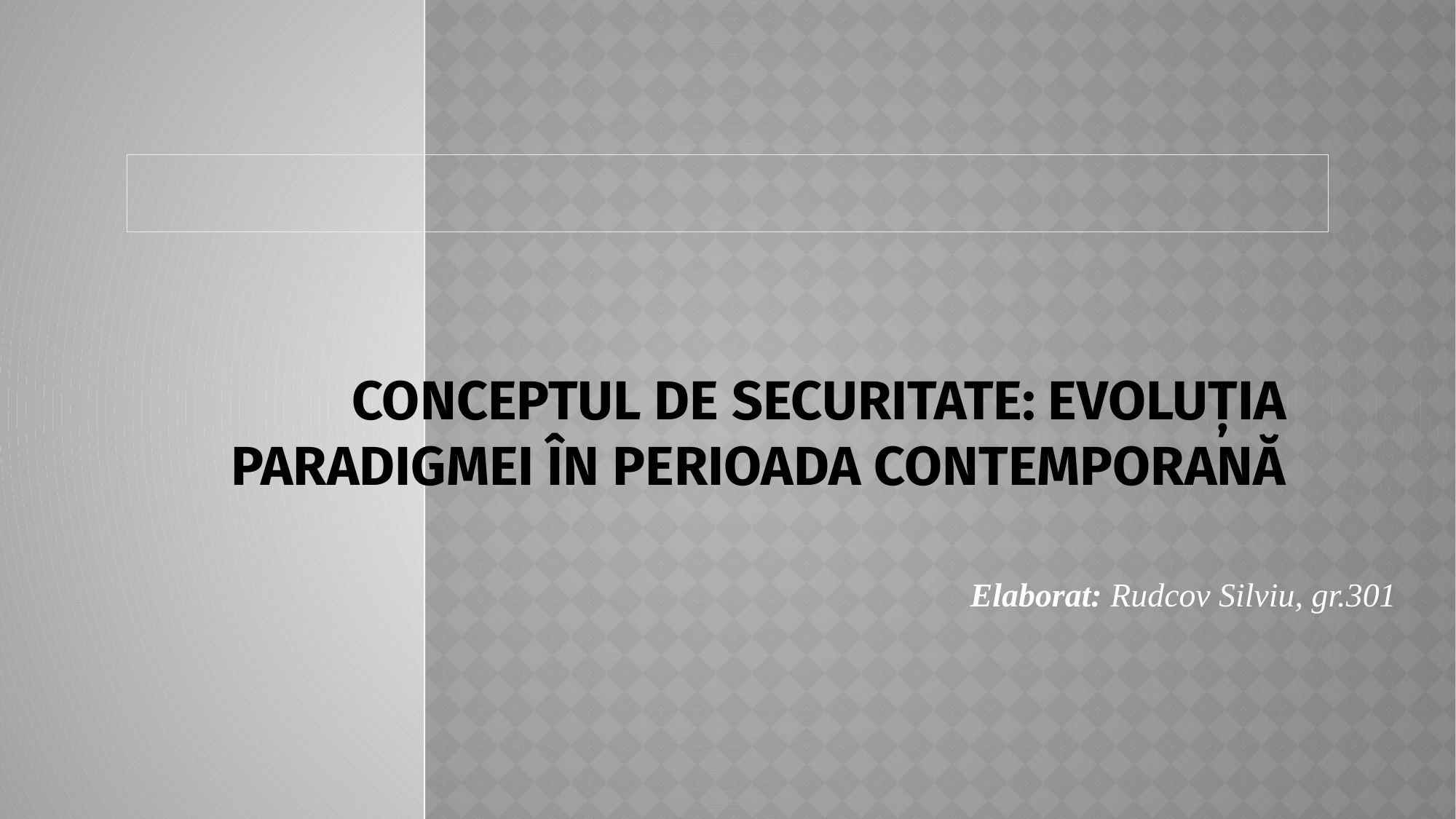

# Conceptul de securitate: evoluția paradigmei în perioada contemporană
Elaborat: Rudcov Silviu, gr.301